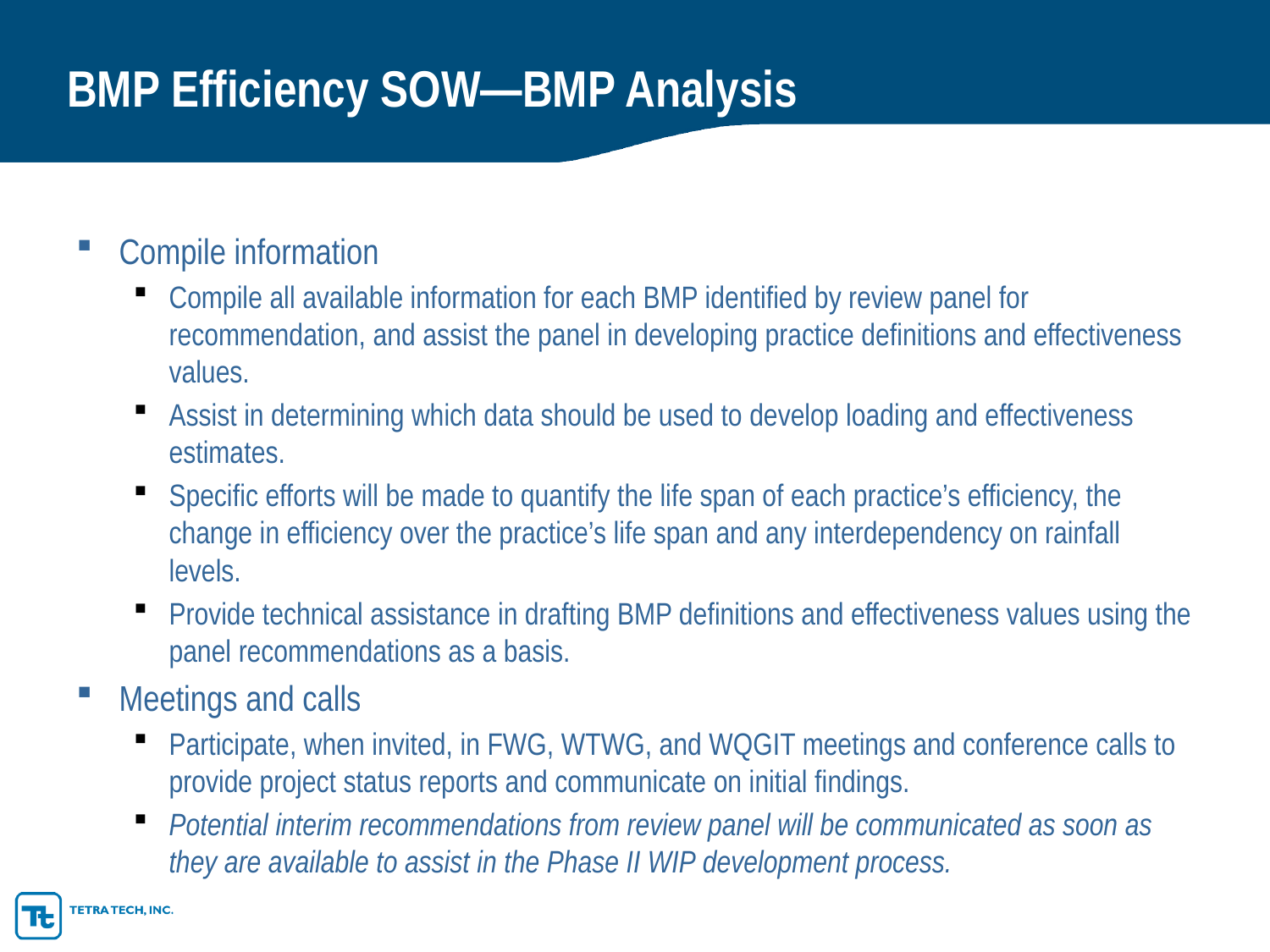

# BMP Efficiency SOW—BMP Analysis
Compile information
Compile all available information for each BMP identified by review panel for recommendation, and assist the panel in developing practice definitions and effectiveness values.
Assist in determining which data should be used to develop loading and effectiveness estimates.
Specific efforts will be made to quantify the life span of each practice’s efficiency, the change in efficiency over the practice’s life span and any interdependency on rainfall levels.
Provide technical assistance in drafting BMP definitions and effectiveness values using the panel recommendations as a basis.
Meetings and calls
Participate, when invited, in FWG, WTWG, and WQGIT meetings and conference calls to provide project status reports and communicate on initial findings.
Potential interim recommendations from review panel will be communicated as soon as they are available to assist in the Phase II WIP development process.